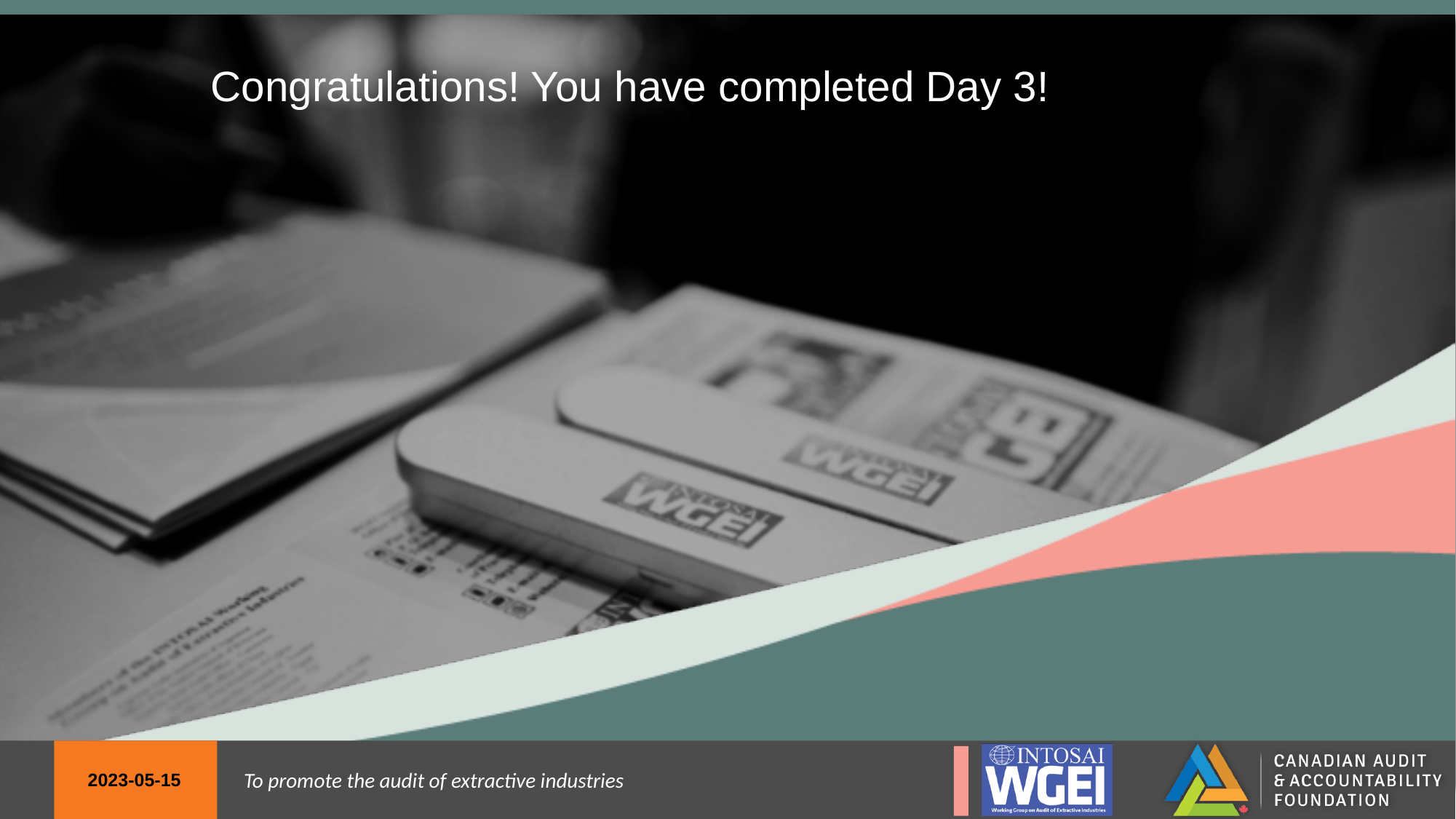

Congratulations! You have completed Day 3!
2023-05-15